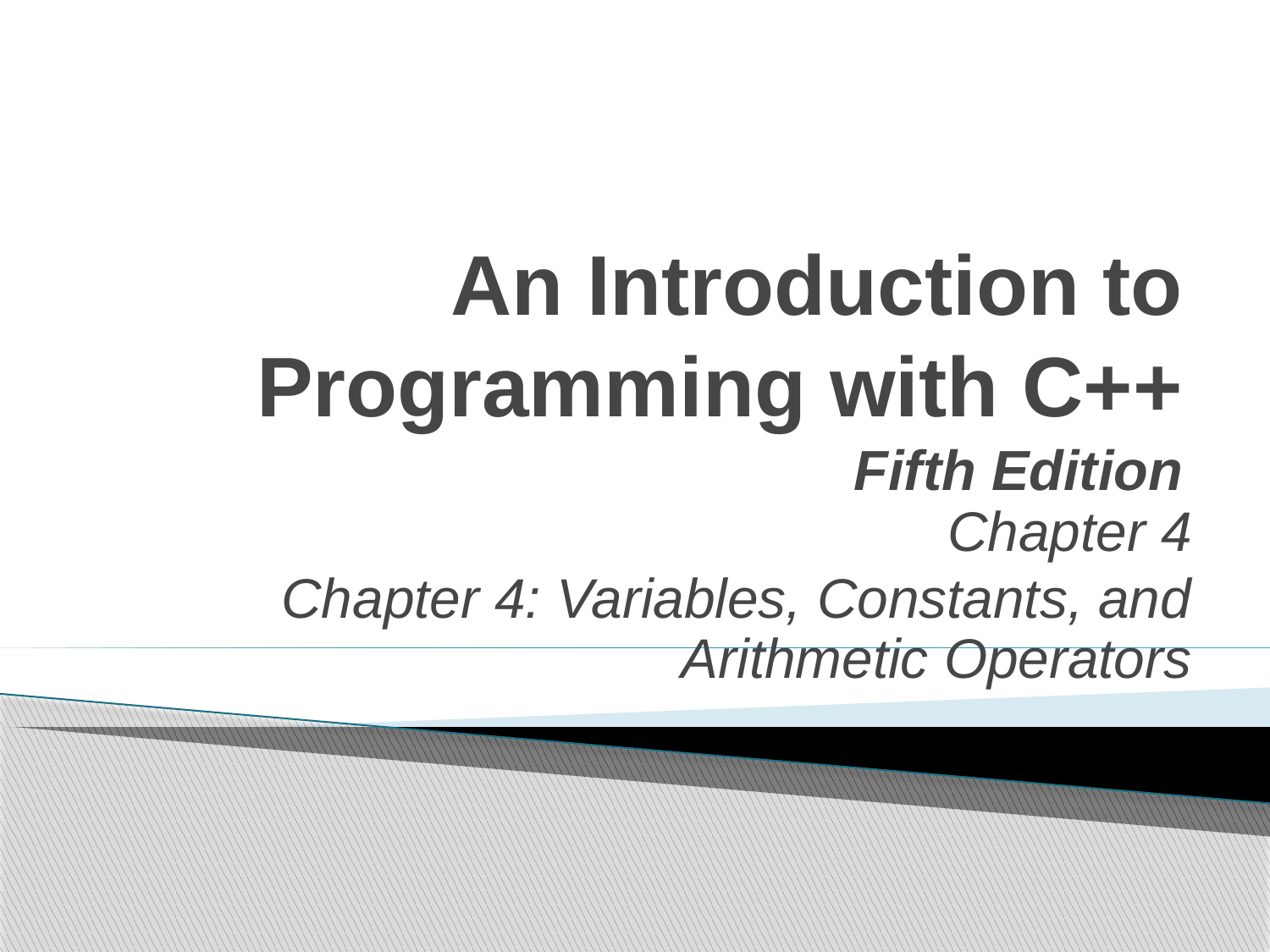

# An Introduction to Programming with C++ Fifth Edition
Chapter 4
Chapter 4: Variables, Constants, and Arithmetic Operators